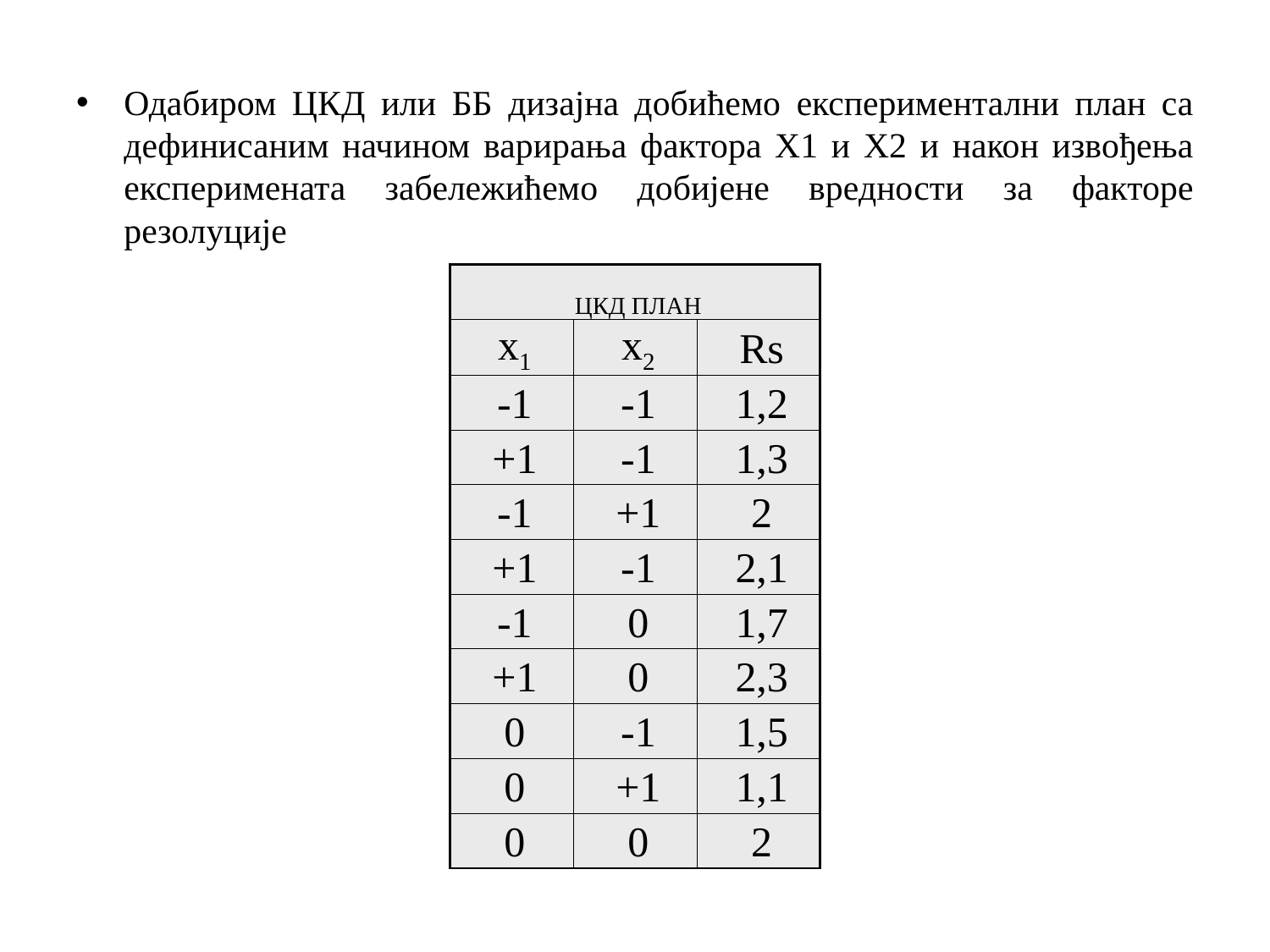

Одабиром ЦКД или ББ дизајна добићемо експериментални план са дефинисаним начином варирања фактора X1 и X2 и након извођења експеримената забележићемо добијене вредности за факторе резолуције

| ЦКД ПЛАН |  |  |
| --- | --- | --- |
| x1 | x2 | Rs |
| -1 | -1 | 1,2 |
| +1 | -1 | 1,3 |
| -1 | +1 | 2 |
| +1 | -1 | 2,1 |
| -1 | 0 | 1,7 |
| +1 | 0 | 2,3 |
| 0 | -1 | 1,5 |
| 0 | +1 | 1,1 |
| 0 | 0 | 2 |